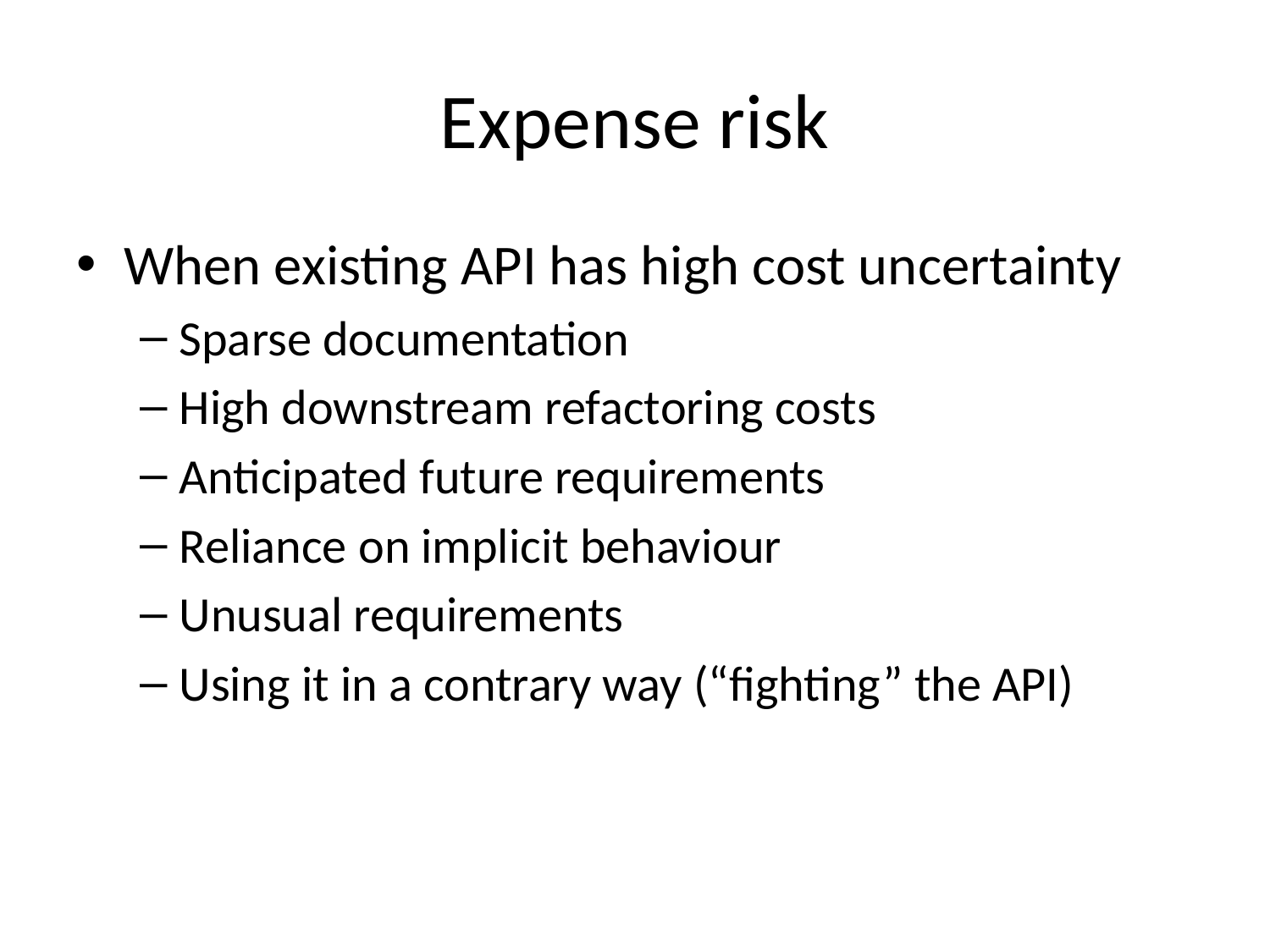

# Expense risk
When existing API has high cost uncertainty
Sparse documentation
High downstream refactoring costs
Anticipated future requirements
Reliance on implicit behaviour
Unusual requirements
Using it in a contrary way (“fighting” the API)